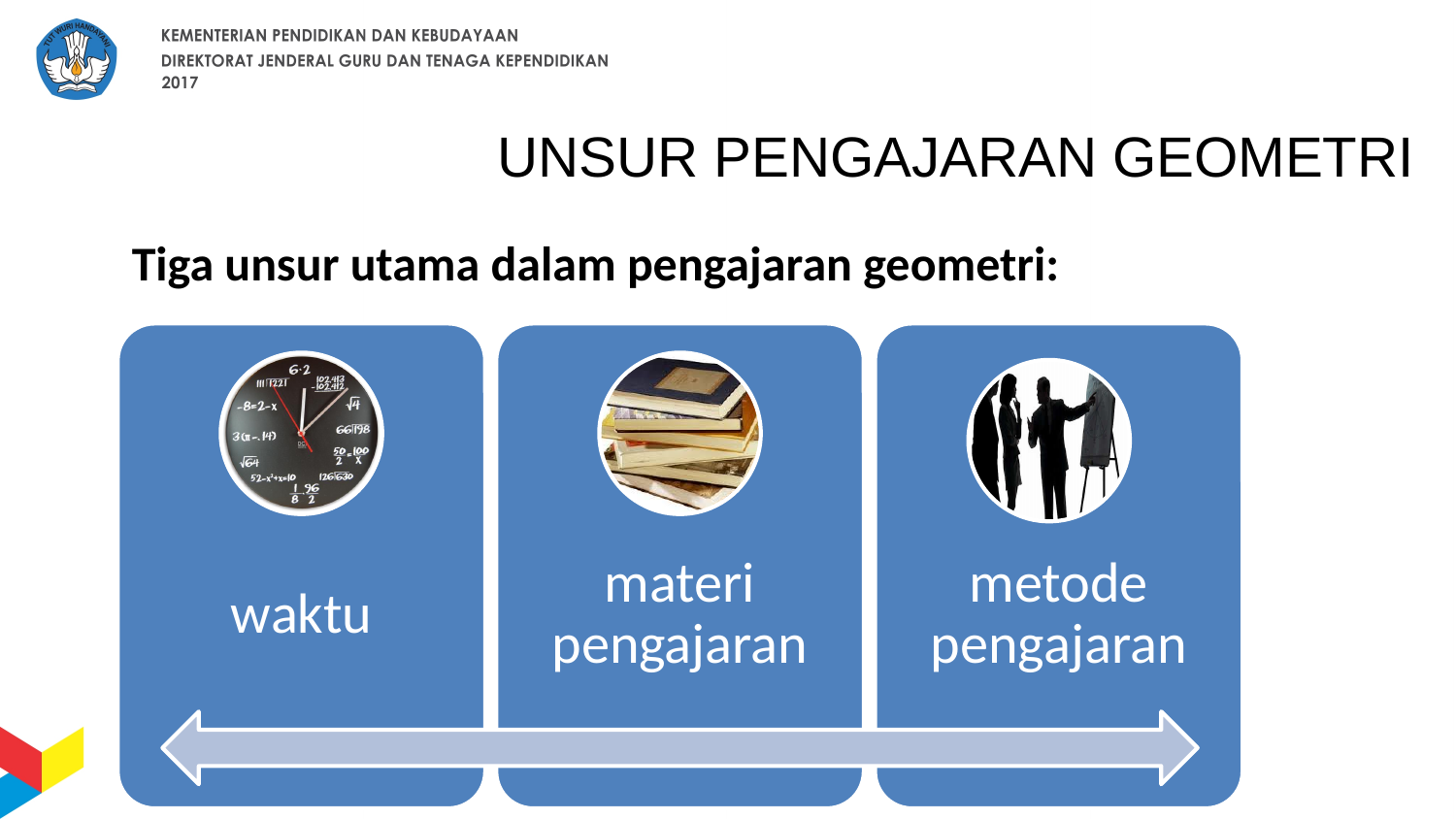

UNSUR PENGAJARAN GEOMETRI
Tiga unsur utama dalam pengajaran geometri:
waktu
materi pengajaran
metode pengajaran